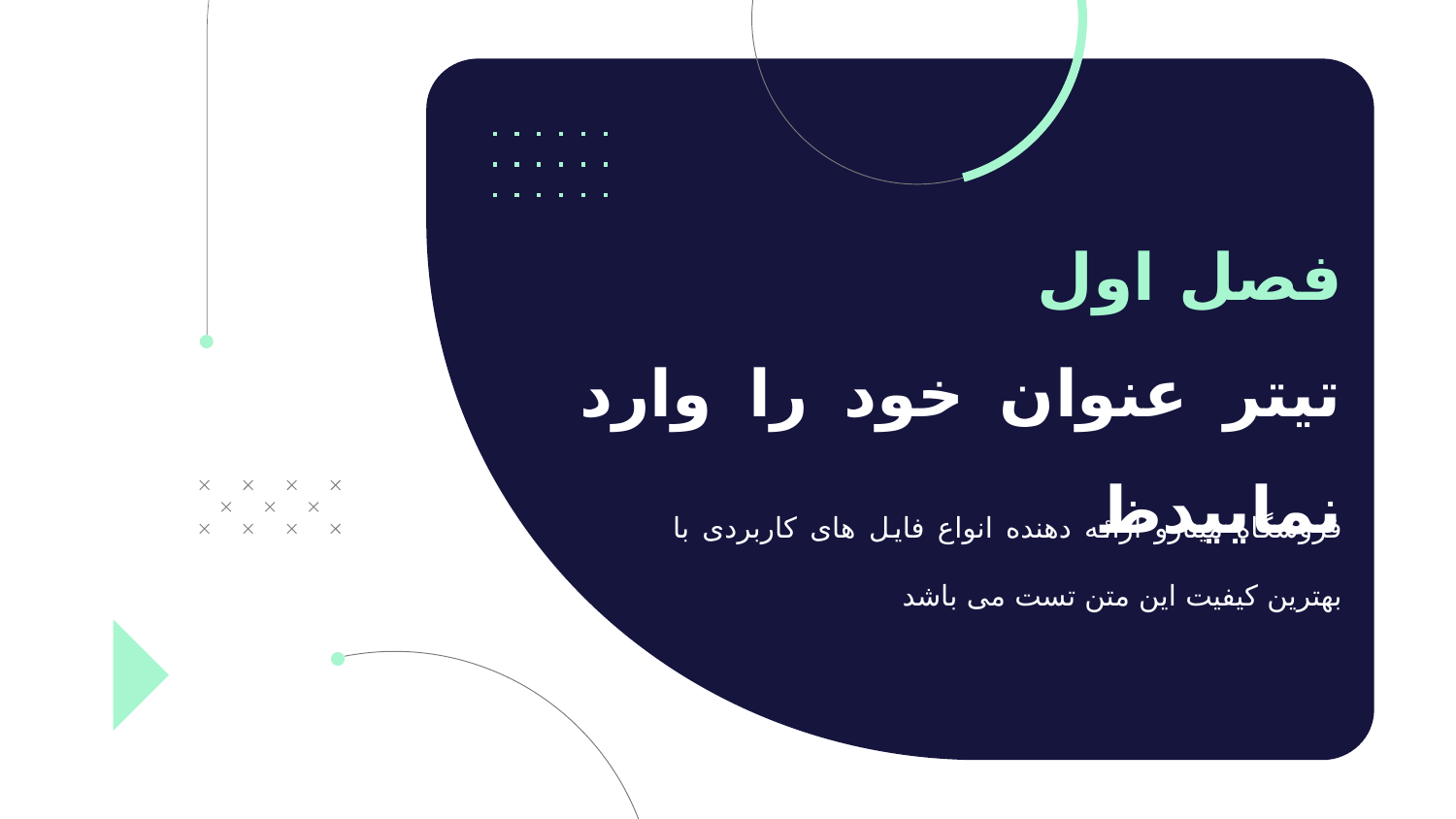

01
فصل اول
تیتر عنوان خود را وارد نماییدظ
فروشگاه مینارو ارائه دهنده انواع فایل های کاربردی با بهترین کیفیت این متن تست می باشد
You can enter a subtitle here if you need it